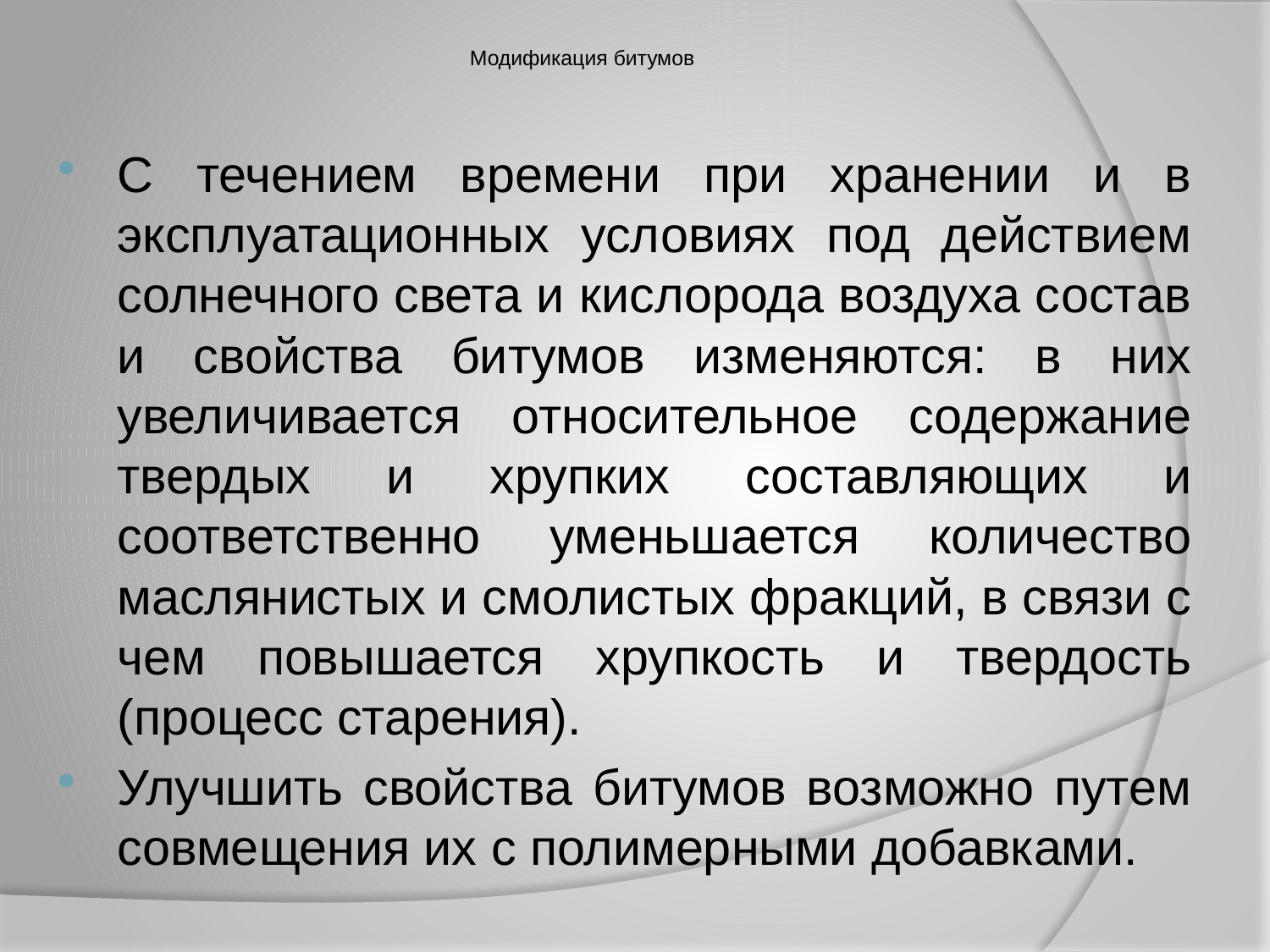

# Модификация битумов
С течением времени при хранении и в эксплуатационных условиях под действием солнечного света и кислорода воздуха состав и свойства битумов изменяются: в них увеличивается относительное содержание твердых и хрупких составляющих и соответственно уменьшается количество маслянистых и смолистых фракций, в связи с чем повышается хрупкость и твердость (процесс старения).
Улучшить свойства битумов возможно путем совмещения их с полимерными добавками.